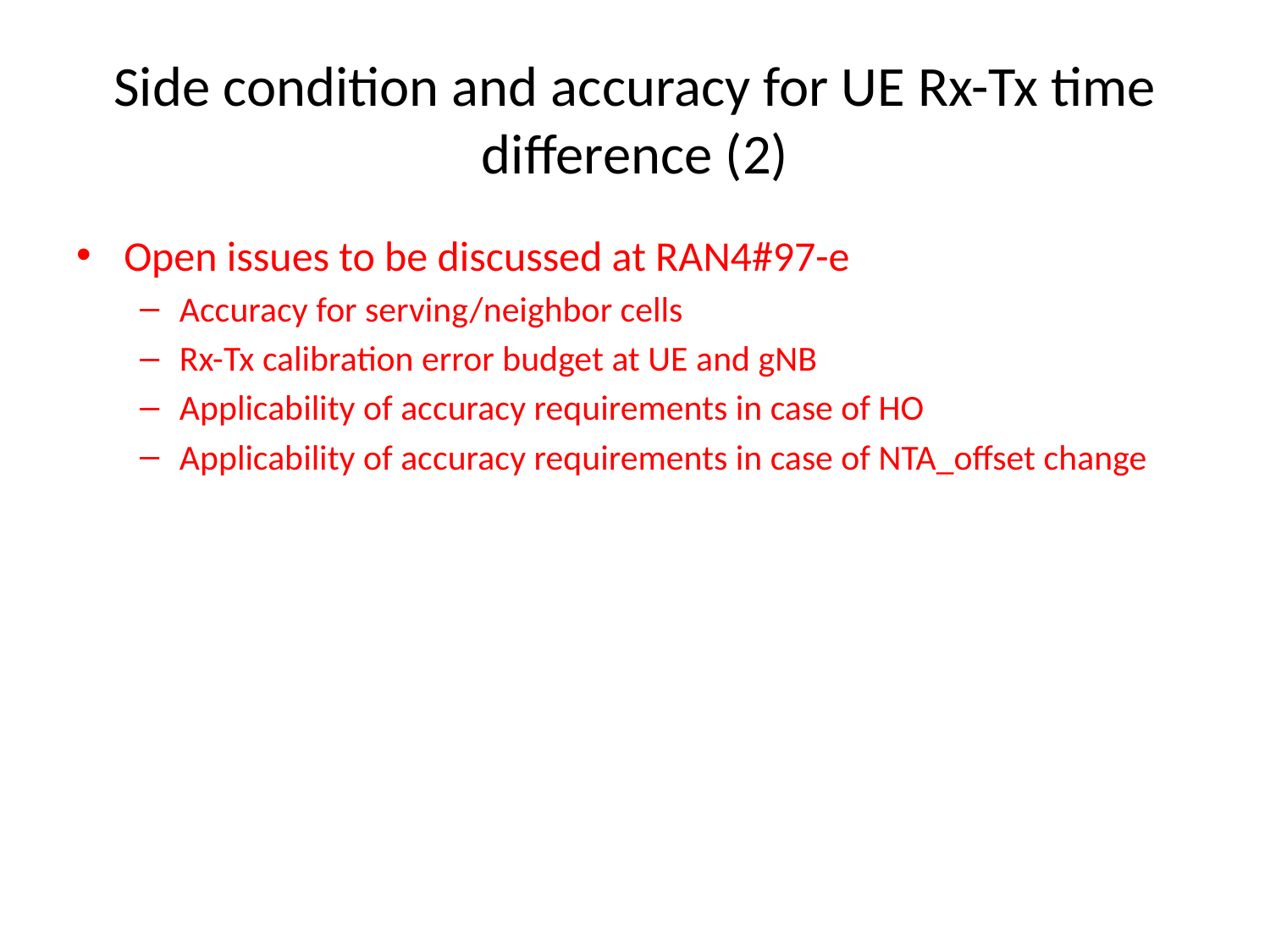

# Side condition and accuracy for UE Rx-Tx time difference (2)
Open issues to be discussed at RAN4#97-e
Accuracy for serving/neighbor cells
Rx-Tx calibration error budget at UE and gNB
Applicability of accuracy requirements in case of HO
Applicability of accuracy requirements in case of NTA_offset change